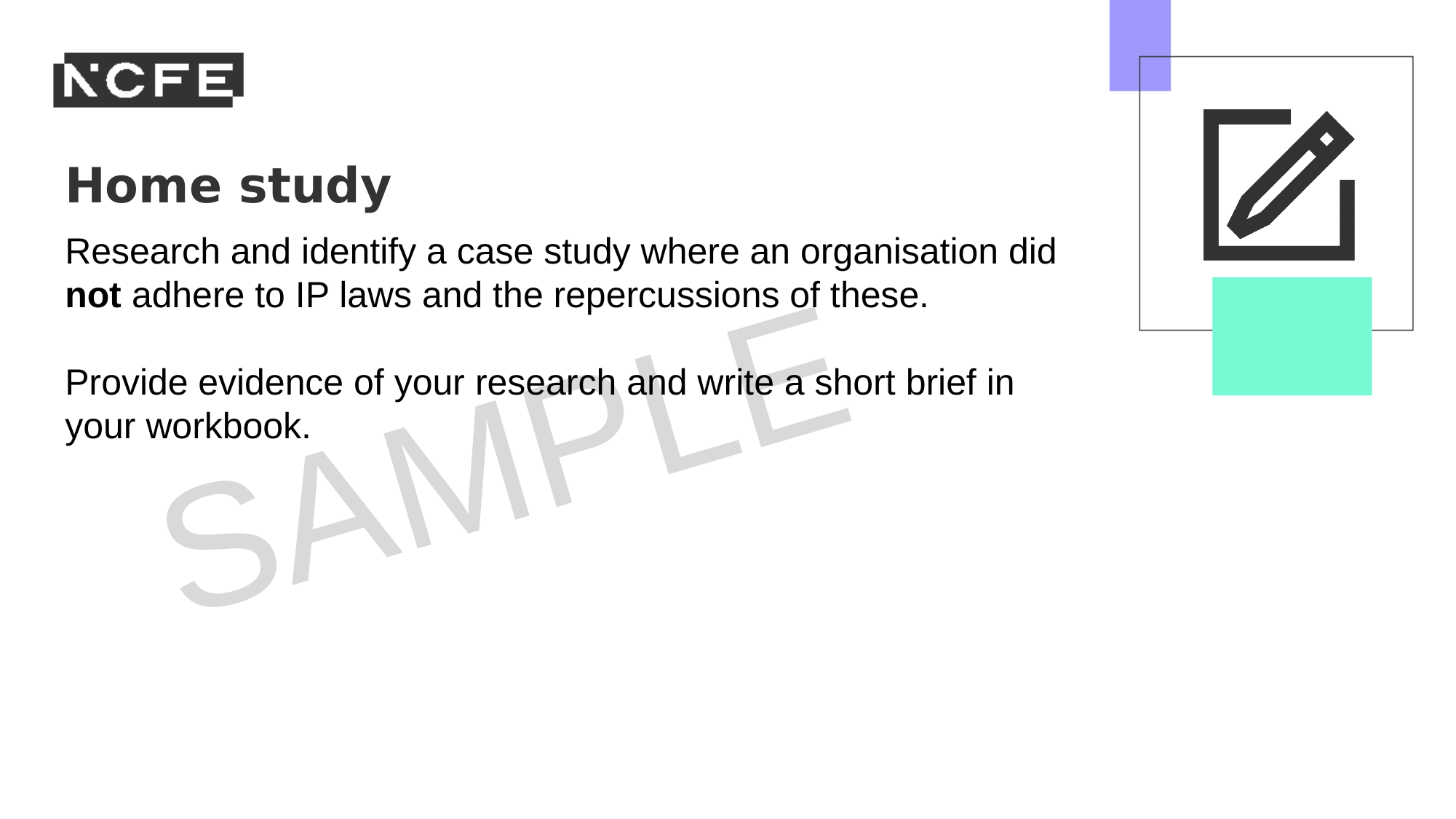

Research and identify a case study where an organisation did not adhere to IP laws and the repercussions of these.

Provide evidence of your research and write a short brief in your workbook.